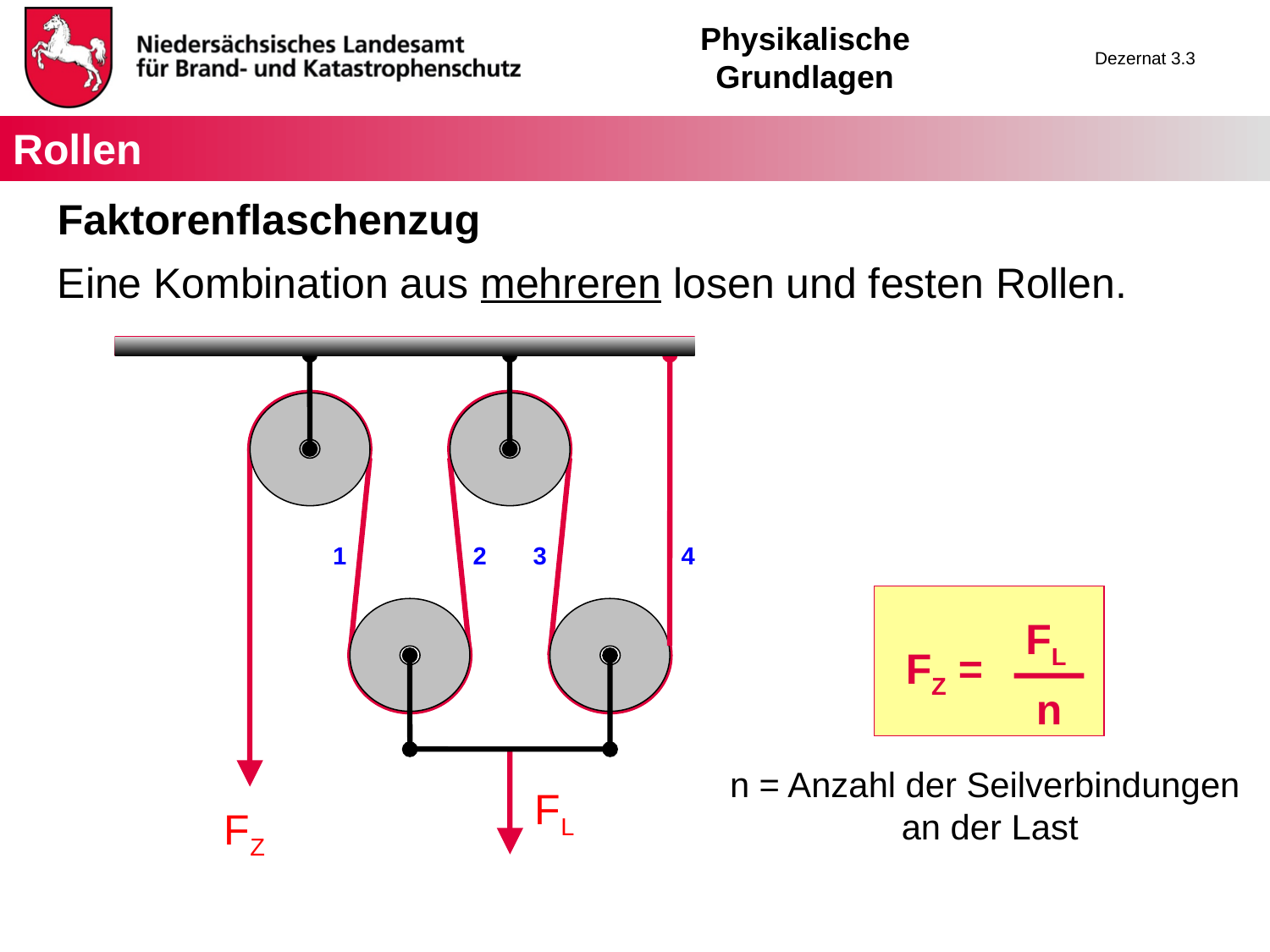

# Rollen
Faktorenflaschenzug
Eine Kombination aus mehreren losen und festen Rollen.

1
2
3
4

FL
n
FZ =

n = Anzahl der Seilverbindungen
an der Last
FL
FZ